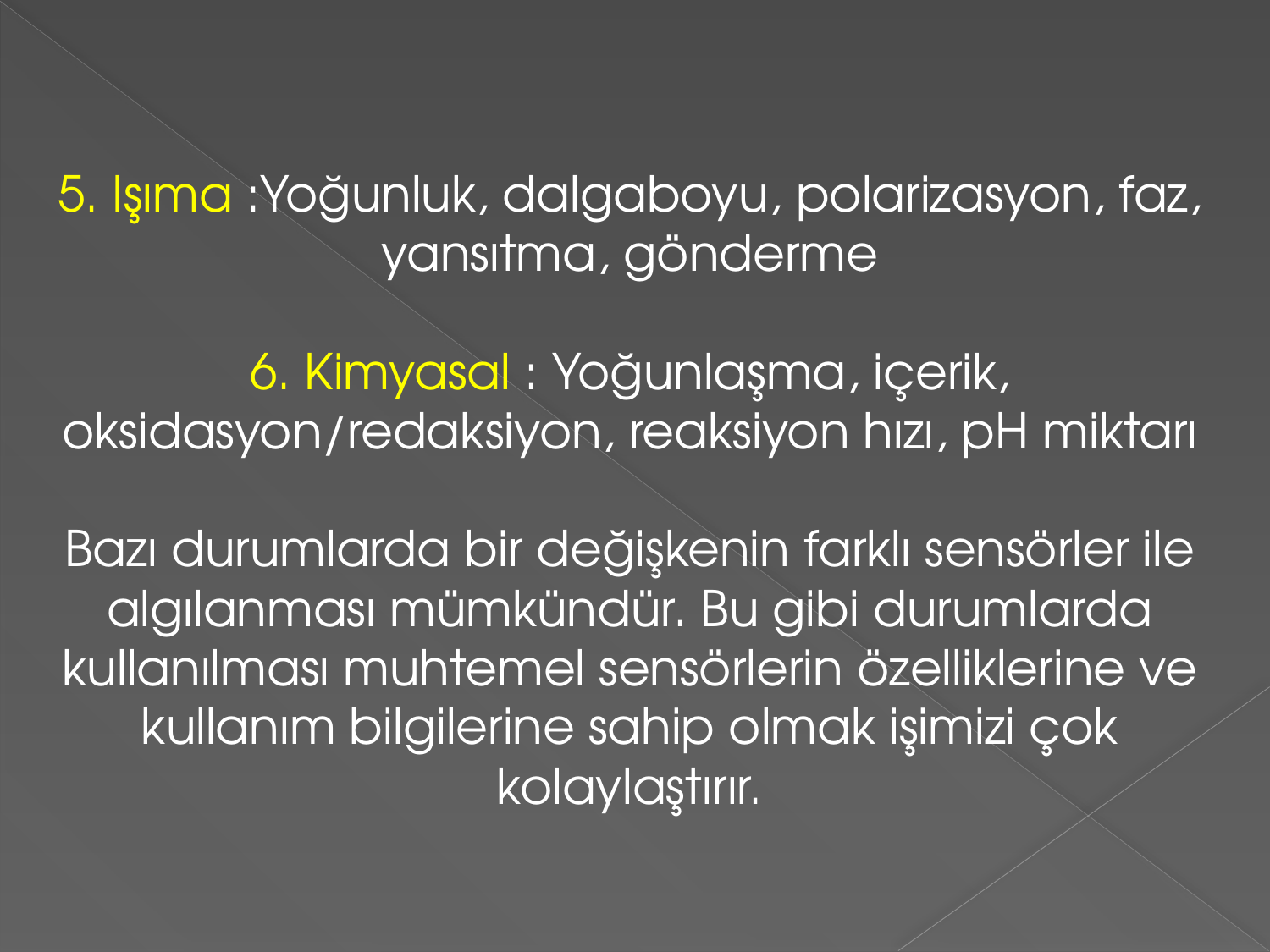

5. Işıma :Yoğunluk, dalgaboyu, polarizasyon, faz, yansıtma, gönderme

6. Kimyasal : Yoğunlaşma, içerik, oksidasyon/redaksiyon, reaksiyon hızı, pH miktarı

Bazı durumlarda bir değişkenin farklı sensörler ile algılanması mümkündür. Bu gibi durumlarda kullanılması muhtemel sensörlerin özelliklerine ve kullanım bilgilerine sahip olmak işimizi çok kolaylaştırır.